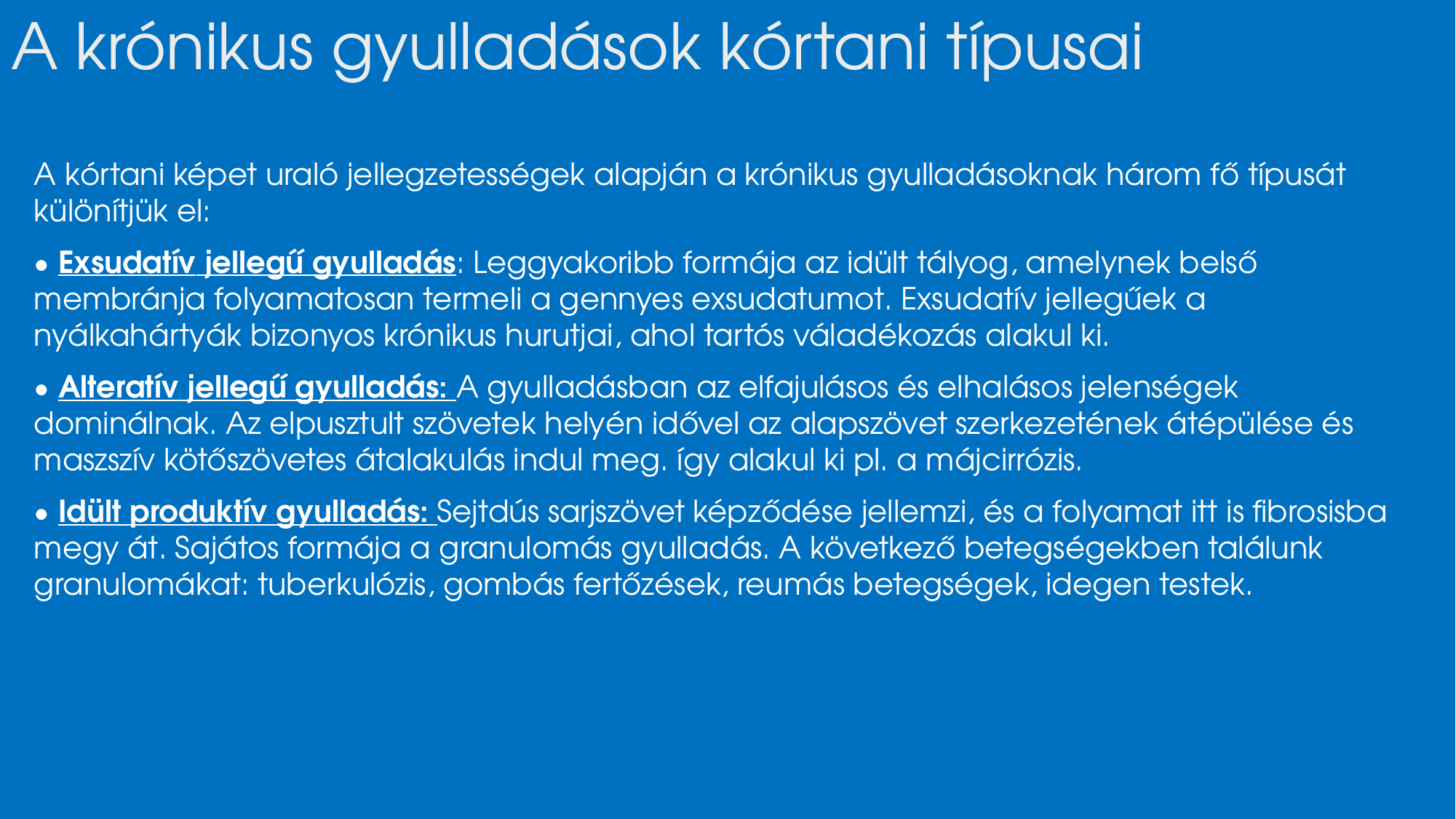

# A krónikus gyulladások kórtani típusai

A kórtani képet uraló jellegzetességek alapján a krónikus gyulladásoknak három fő típusát különítjük el:
• Exsudatív jellegű gyulladás: Leggyakoribb formája az idült tályog, amelynek belső membránja folyamatosan termeli a gennyes exsudatumot. Exsudatív jellegűek a nyálkahártyák bizonyos krónikus hurutjai, ahol tartós váladékozás alakul ki.
• Alteratív jellegű gyulladás: A gyulladásban az elfajulásos és elhalásos jelenségek dominálnak. Az elpusztult szövetek helyén idővel az alapszövet szerkezetének átépülése és maszszív kötőszövetes átalakulás indul meg. így alakul ki pl. a májcirrózis.
• Idült produktív gyulladás: Sejtdús sarjszövet képződése jellemzi, és a folyamat itt is fibrosisba megy át. Sajátos formája a granulomás gyulladás. A következő betegségekben találunk granulomákat: tuberkulózis, gombás fertőzések, reumás betegségek, idegen testek.